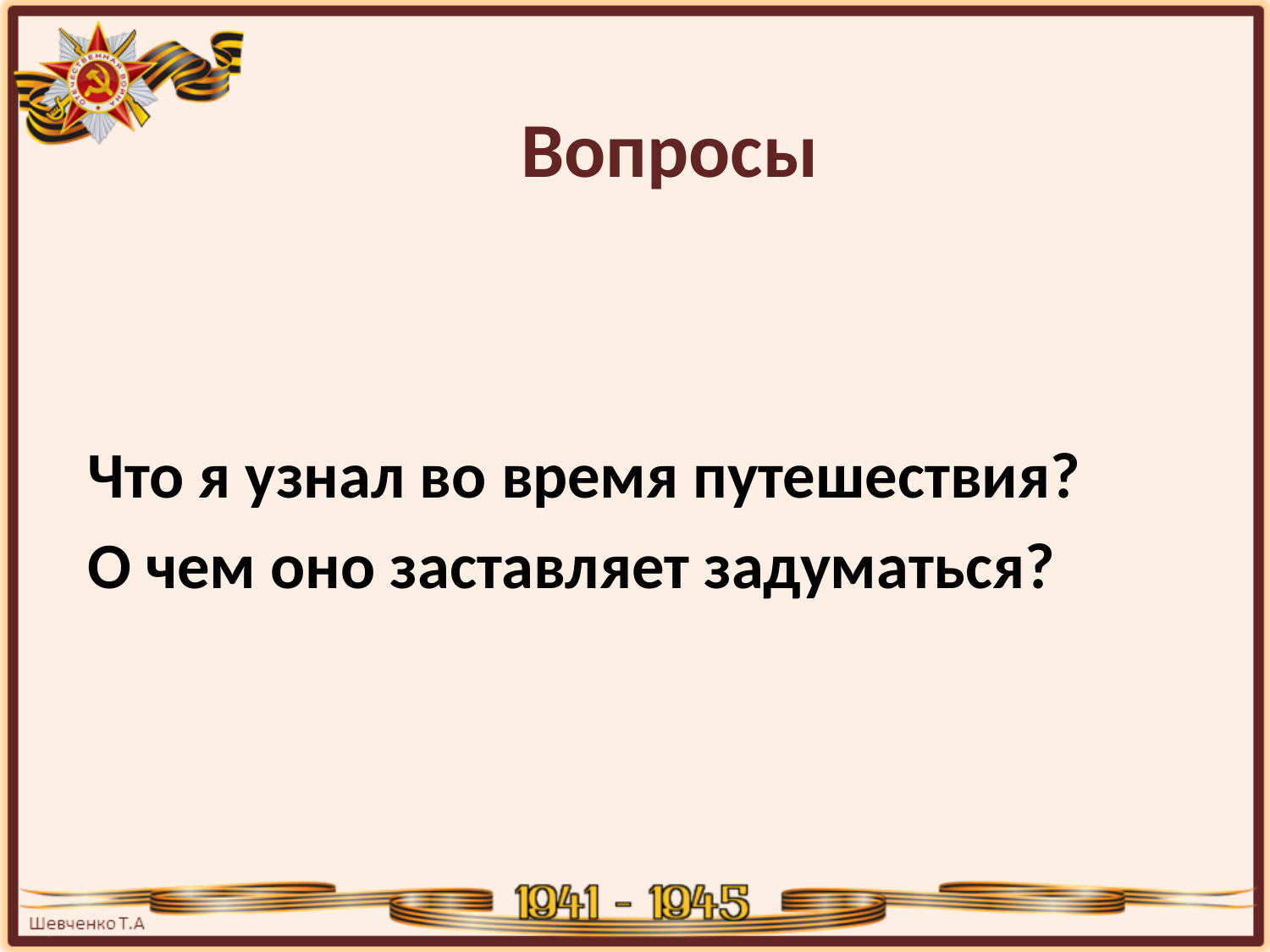

# Вопросы

Что я узнал во время путешествия?
О чем оно заставляет задуматься?